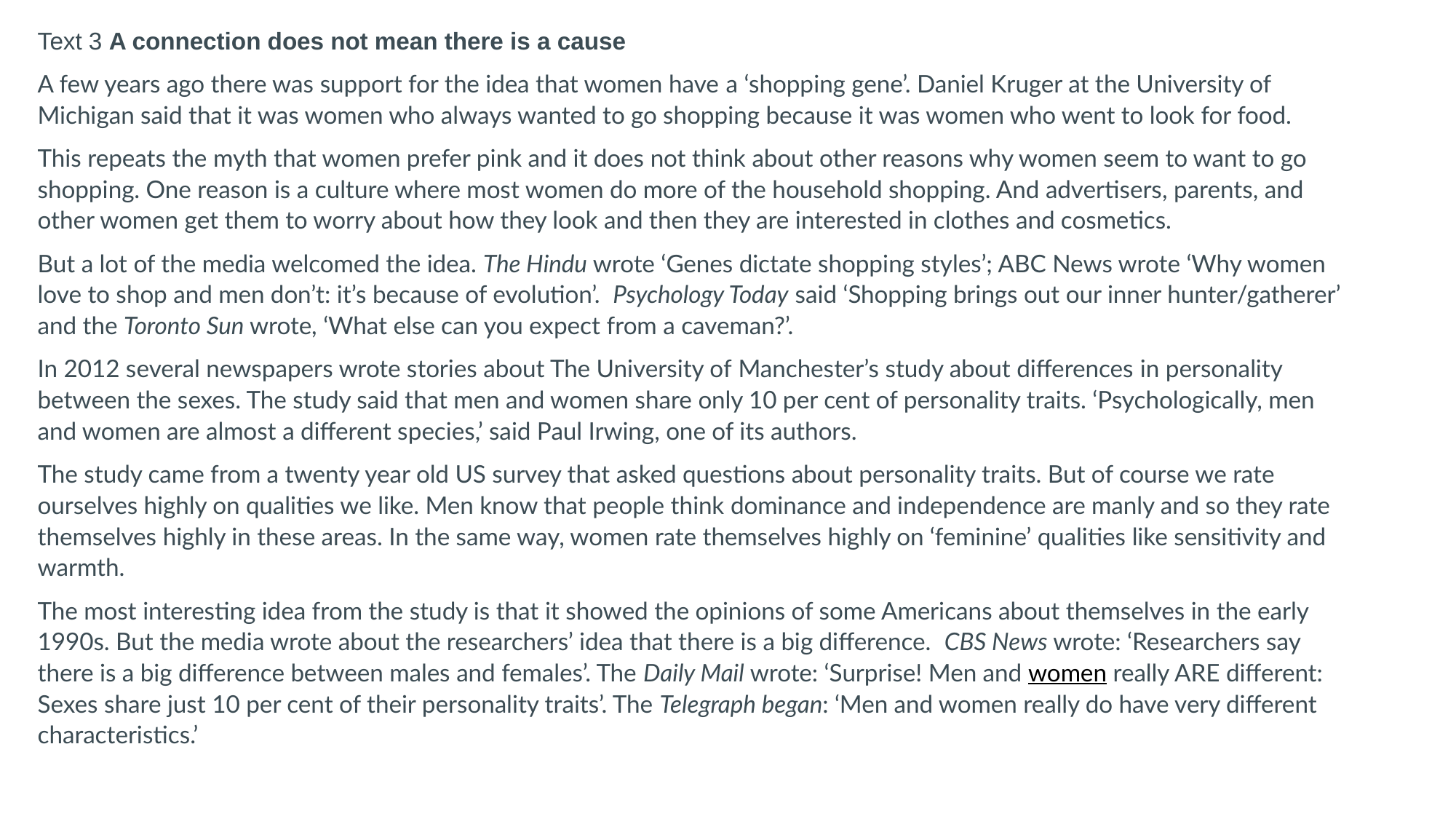

Text 3 A connection does not mean there is a cause
A few years ago there was support for the idea that women have a ‘shopping gene’. Daniel Kruger at the University of Michigan said that it was women who always wanted to go shopping because it was women who went to look for food.
This repeats the myth that women prefer pink and it does not think about other reasons why women seem to want to go shopping. One reason is a culture where most women do more of the household shopping. And advertisers, parents, and other women get them to worry about how they look and then they are interested in clothes and cosmetics.
But a lot of the media welcomed the idea. The Hindu wrote ‘Genes dictate shopping styles’; ABC News wrote ‘Why women love to shop and men don’t: it’s because of evolution’.  Psychology Today said ‘Shopping brings out our inner hunter/gatherer’ and the Toronto Sun wrote, ‘What else can you expect from a caveman?’.
In 2012 several newspapers wrote stories about The University of Manchester’s study about differences in personality between the sexes. The study said that men and women share only 10 per cent of personality traits. ‘Psychologically, men and women are almost a different species,’ said Paul Irwing, one of its authors.
The study came from a twenty year old US survey that asked questions about personality traits. But of course we rate ourselves highly on qualities we like. Men know that people think dominance and independence are manly and so they rate themselves highly in these areas. In the same way, women rate themselves highly on ‘feminine’ qualities like sensitivity and warmth.
The most interesting idea from the study is that it showed the opinions of some Americans about themselves in the early 1990s. But the media wrote about the researchers’ idea that there is a big difference.  CBS News wrote: ‘Researchers say there is a big difference between males and females’. The Daily Mail wrote: ‘Surprise! Men and women really ARE different: Sexes share just 10 per cent of their personality traits’. The Telegraph began: ‘Men and women really do have very different characteristics.’